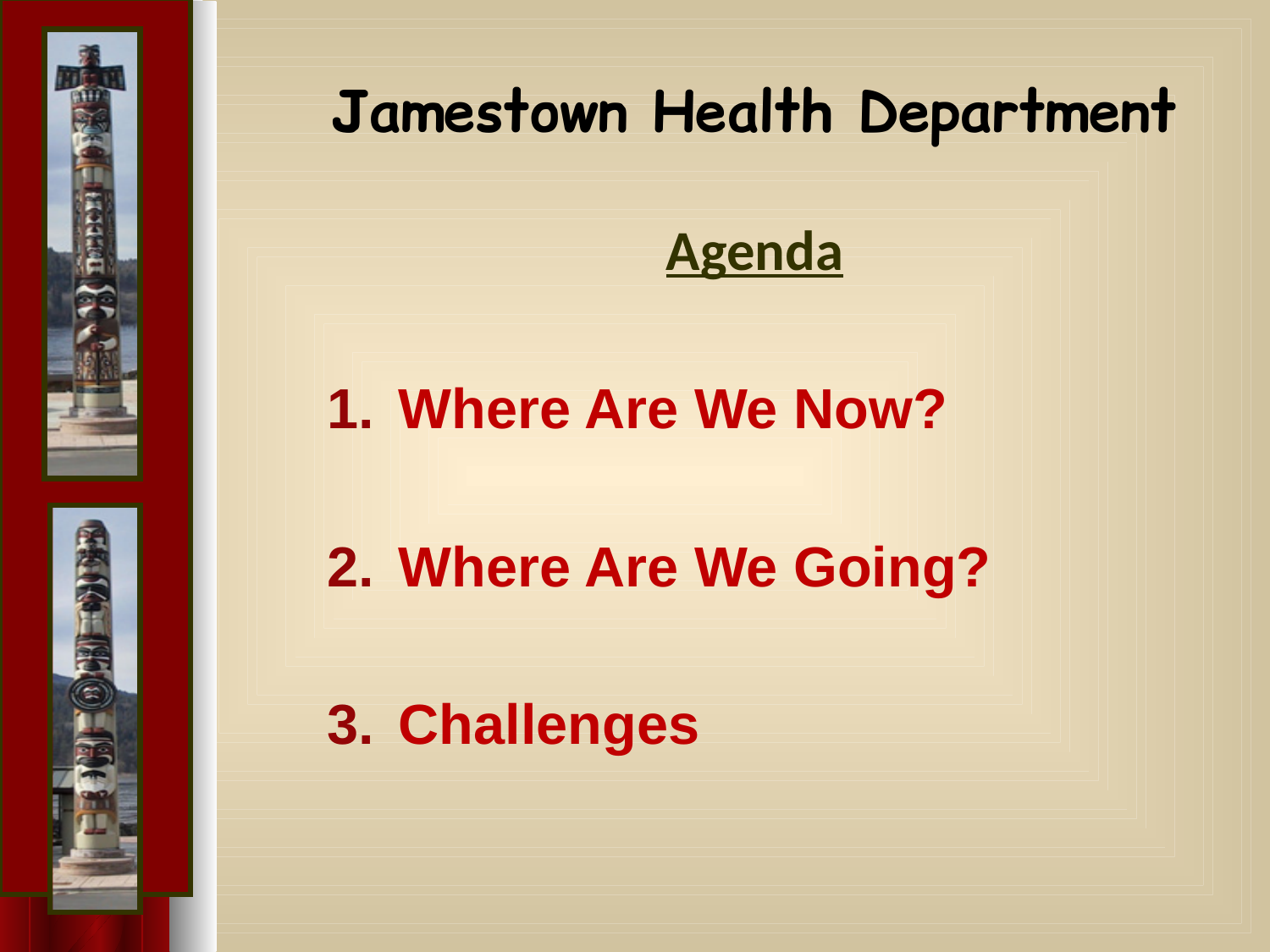

# Jamestown Health Department
Agenda

Where Are We Now?

Where Are We Going?

Challenges